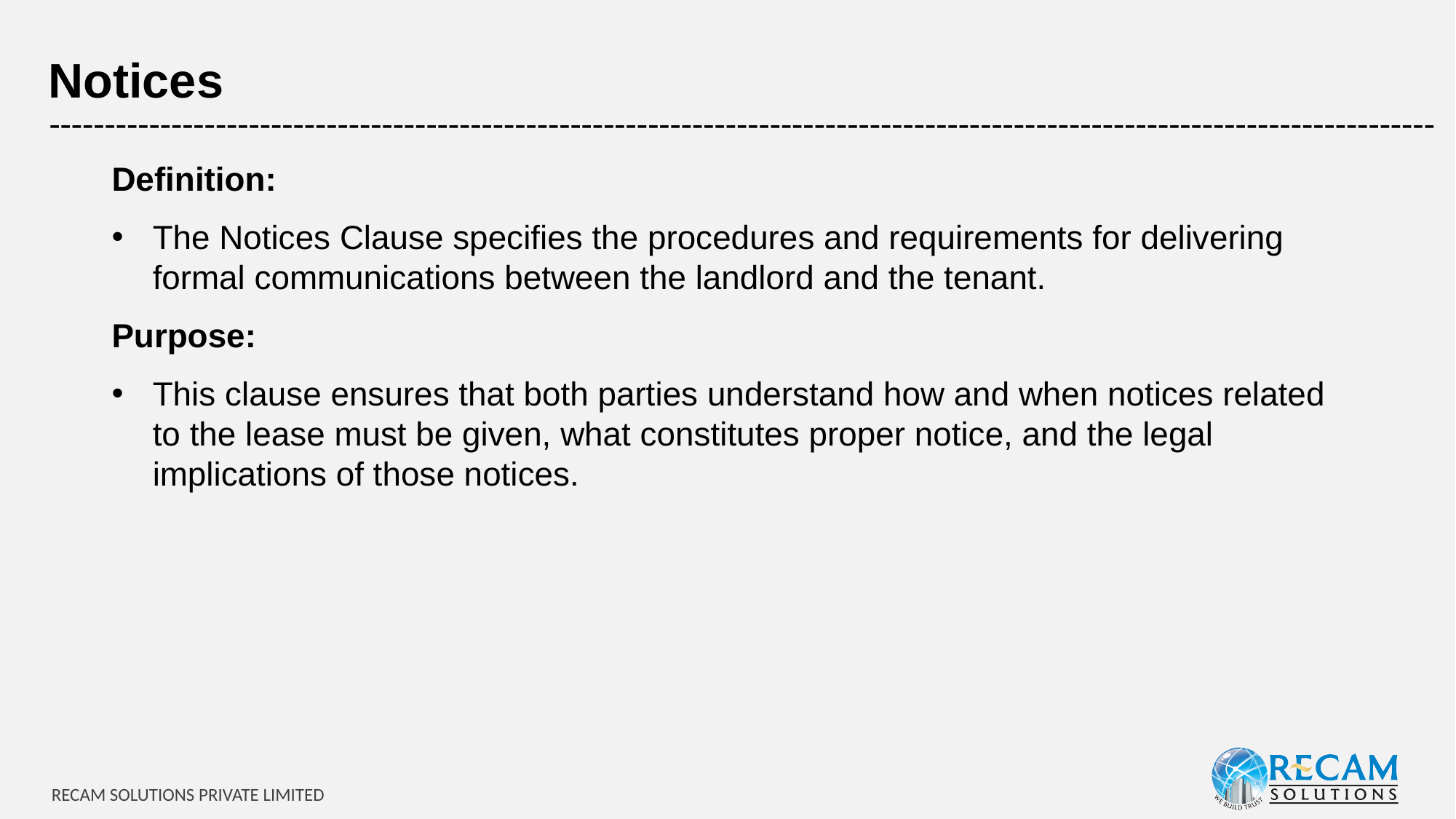

Notices
-----------------------------------------------------------------------------------------------------------------------------
Definition:
The Notices Clause specifies the procedures and requirements for delivering formal communications between the landlord and the tenant.
Purpose:
This clause ensures that both parties understand how and when notices related to the lease must be given, what constitutes proper notice, and the legal implications of those notices.
RECAM SOLUTIONS PRIVATE LIMITED